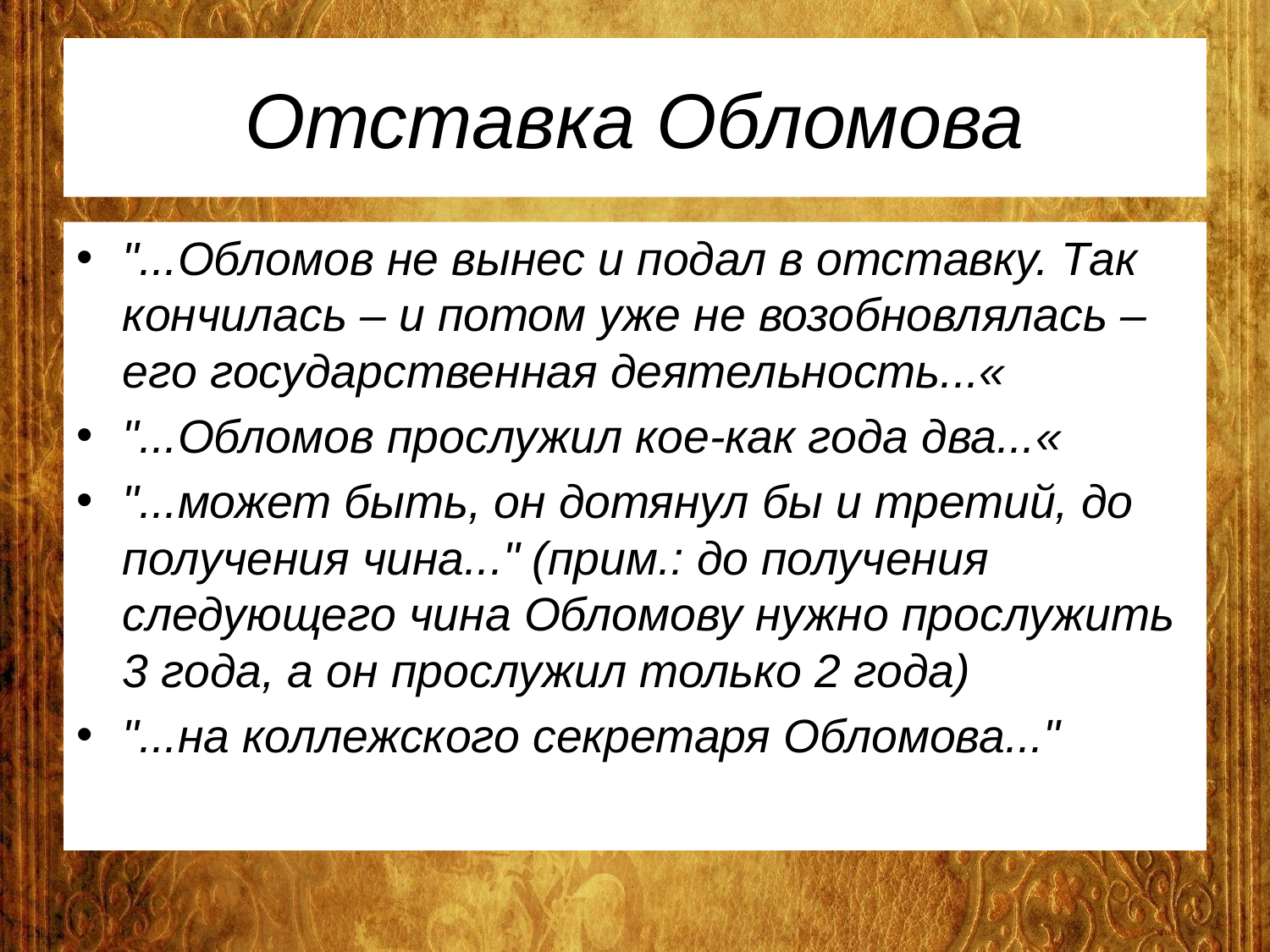

# Отставка Обломова
"...Обломов не вынес и подал в отставку. Так кончилась – и потом уже не возобновлялась – его государственная деятельность...«
"...Обломов прослужил кое-как года два...«
"...может быть, он дотянул бы и третий, до получения чина..." (прим.: до получения следующего чина Обломову нужно прослужить 3 года, а он прослужил только 2 года)
"...на коллежского секретаря Обломова..."